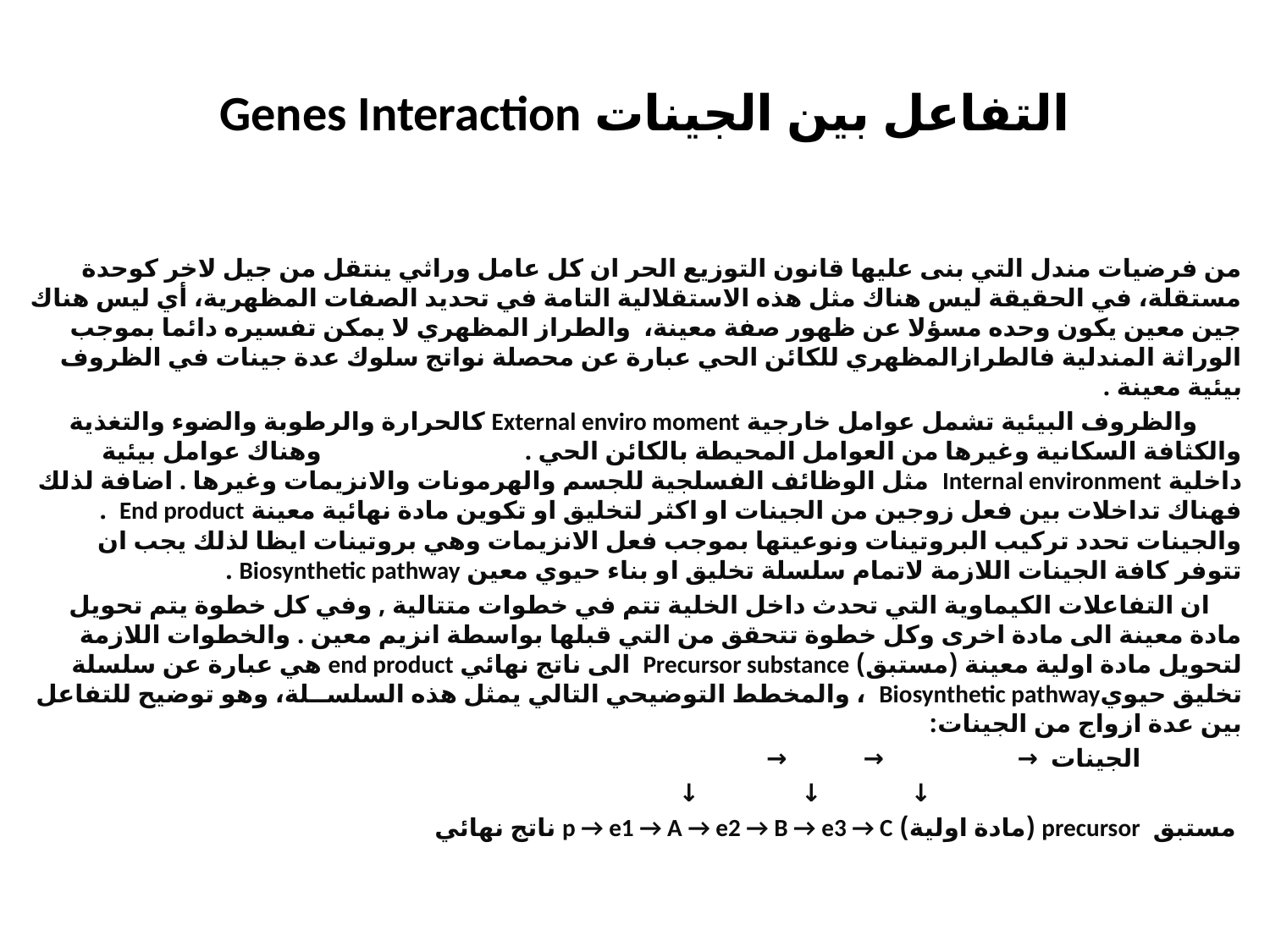

# التفاعل بين الجينات Genes Interaction
من فرضيات مندل التي بنى عليها قانون التوزيع الحر ان كل عامل وراثي ينتقل من جيل لاخر كوحدة مستقلة، في الحقيقة ليس هناك مثل هذه الاستقلالية التامة في تحديد الصفات المظهرية، أي ليس هناك جين معين يكون وحده مسؤلا عن ظهور صفة معينة،  والطراز المظهري لا يمكن تفسيره دائما بموجب الوراثة المندلية فالطرازالمظهري للكائن الحي عبارة عن محصلة نواتج سلوك عدة جينات في الظروف بيئية معينة .
       والظروف البيئية تشمل عوامل خارجية External enviro moment كالحرارة والرطوبة والضوء والتغذية والكثافة السكانية وغيرها من العوامل المحيطة بالكائن الحي .                                وهناك عوامل بيئية داخلية Internal environment  مثل الوظائف الفسلجية للجسم والهرمونات والانزيمات وغيرها . اضافة لذلك فهناك تداخلات بين فعل زوجين من الجينات او اكثر لتخليق او تكوين مادة نهائية معينة End product  . والجينات تحدد تركيب البروتينات ونوعيتها بموجب فعل الانزيمات وهي بروتينات ايظا لذلك يجب ان تتوفر كافة الجينات اللازمة لاتمام سلسلة تخليق او بناء حيوي معين Biosynthetic pathway .
     ان التفاعلات الكيماوية التي تحدث داخل الخلية تتم في خطوات متتالية , وفي كل خطوة يتم تحويل مادة معينة الى مادة اخرى وكل خطوة تتحقق من التي قبلها بواسطة انزيم معين . والخطوات اللازمة لتحويل مادة اولية معينة (مستبق) Precursor substance  الى ناتج نهائي end product هي عبارة عن سلسلة تخليق حيويBiosynthetic pathway  ، والمخطط التوضيحي التالي يمثل هذه السلســلة، وهو توضيح للتفاعل بين عدة ازواج من الجينات:
                الجينات  →                     →            →
                                                 ↓              ↓                ↓
 مستبق  precursor (مادة اولية) p → e1 → A → e2 → B → e3 → C ناتج نهائي